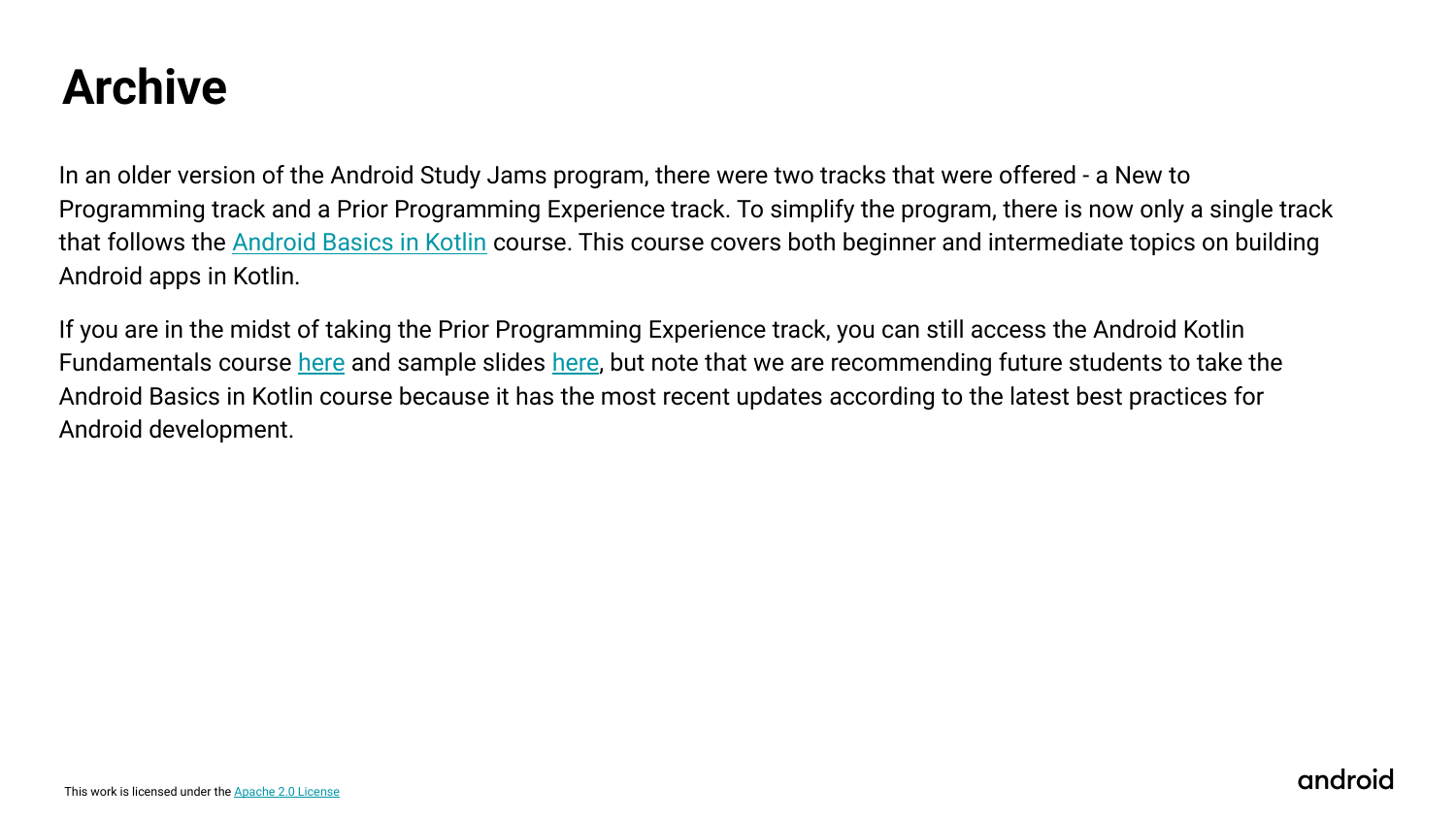

Archive
In an older version of the Android Study Jams program, there were two tracks that were offered - a New to Programming track and a Prior Programming Experience track. To simplify the program, there is now only a single track that follows the Android Basics in Kotlin course. This course covers both beginner and intermediate topics on building Android apps in Kotlin.
If you are in the midst of taking the Prior Programming Experience track, you can still access the Android Kotlin Fundamentals course here and sample slides here, but note that we are recommending future students to take the Android Basics in Kotlin course because it has the most recent updates according to the latest best practices for Android development.